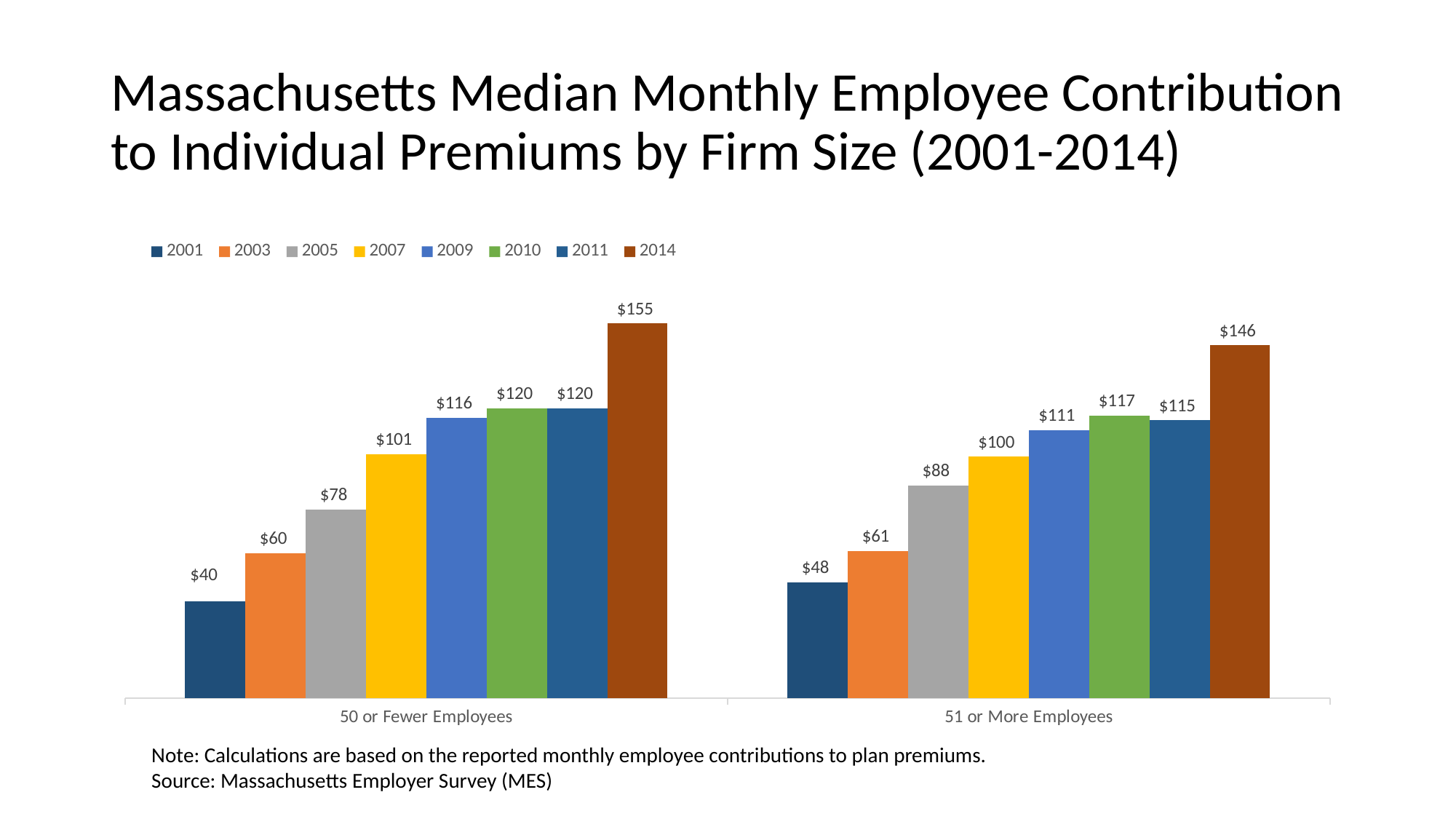

# Massachusetts Median Monthly Employee Contribution to Individual Premiums by Firm Size (2001-2014)

### Chart

| Category | 2001 | 2003 | 2005 | 2007 | 2009 | 2010 | 2011 | 2014 |
|---|---|---|---|---|---|---|---|---|
| 50 or Fewer Employees | 40.0 | 60.0 | 78.0 | 101.0 | 116.0 | 120.0 | 120.0 | 155.0 |
| 51 or More Employees | 48.0 | 61.0 | 88.0 | 100.0 | 111.0 | 117.0 | 115.0 | 146.0 |
Note: Calculations are based on the reported monthly employee contributions to plan premiums.
Source: Massachusetts Employer Survey (MES)